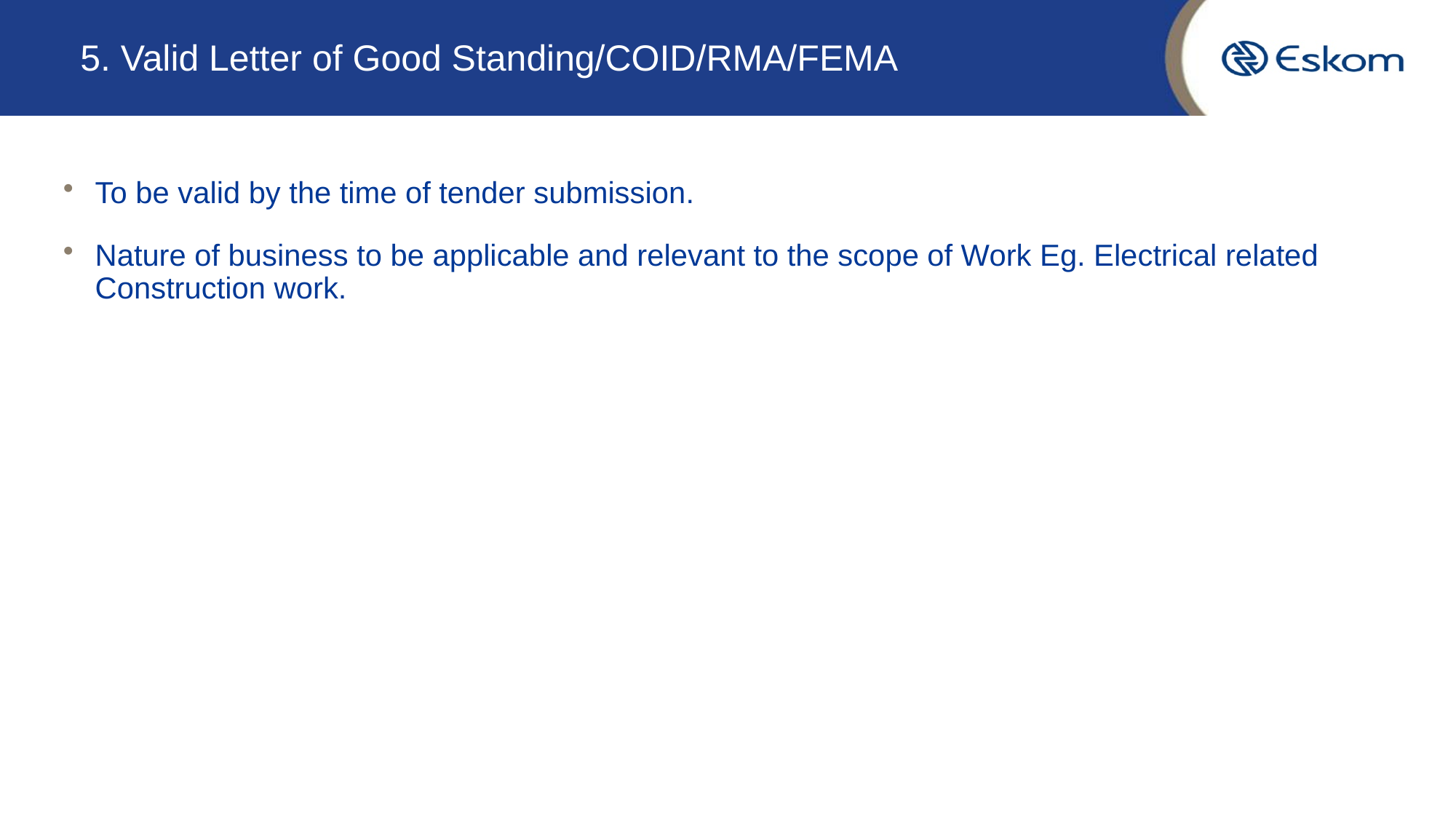

# 5. Valid Letter of Good Standing/COID/RMA/FEMA
To be valid by the time of tender submission.
Nature of business to be applicable and relevant to the scope of Work Eg. Electrical related Construction work.